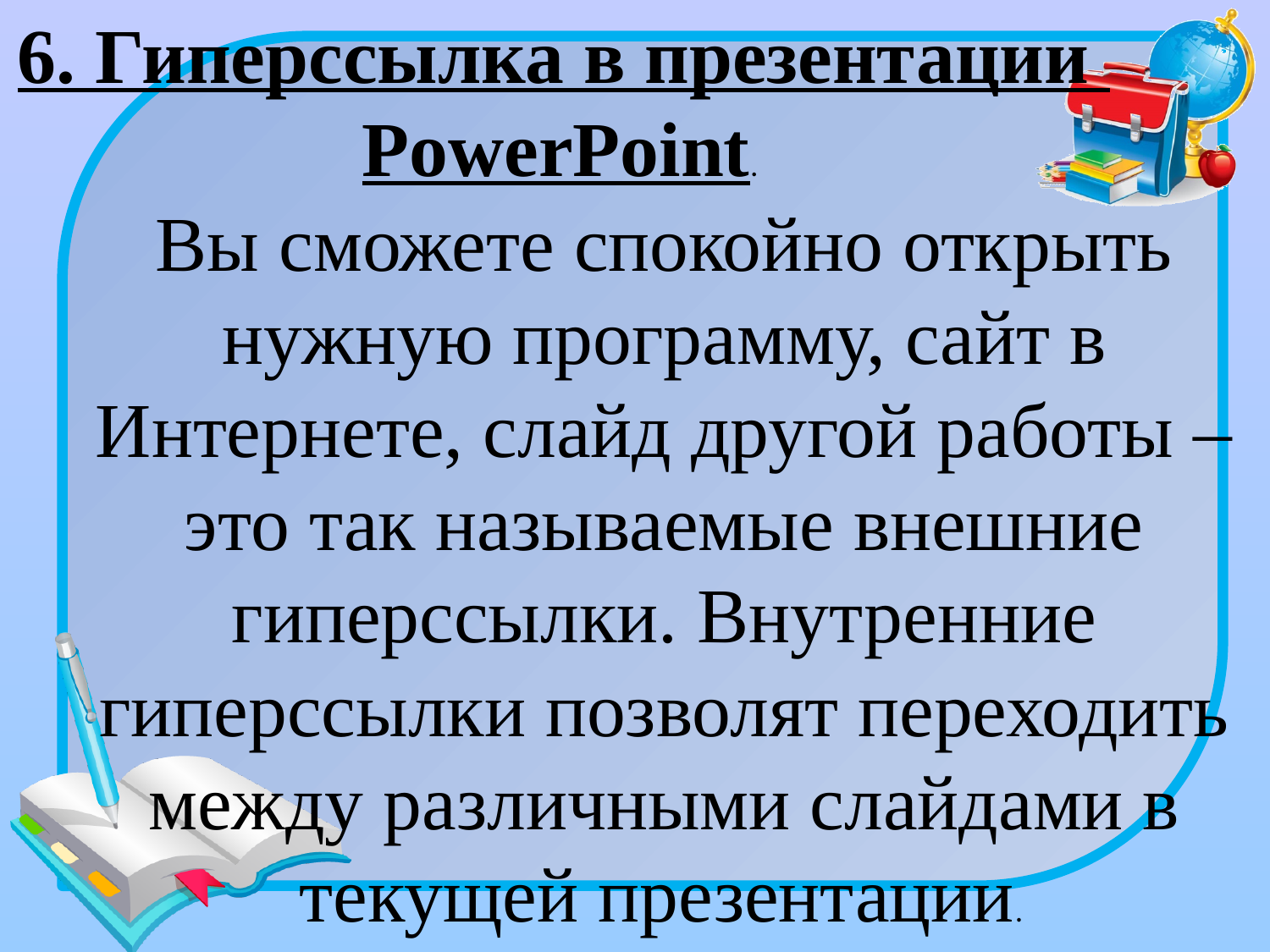

6. Гиперссылка в презентации
PowerPoint.
Вы сможете спокойно открыть нужную программу, сайт в Интернете, слайд другой работы – это так называемые внешние гиперссылки. Внутренние гиперссылки позволят переходить между различными слайдами в текущей презентации.